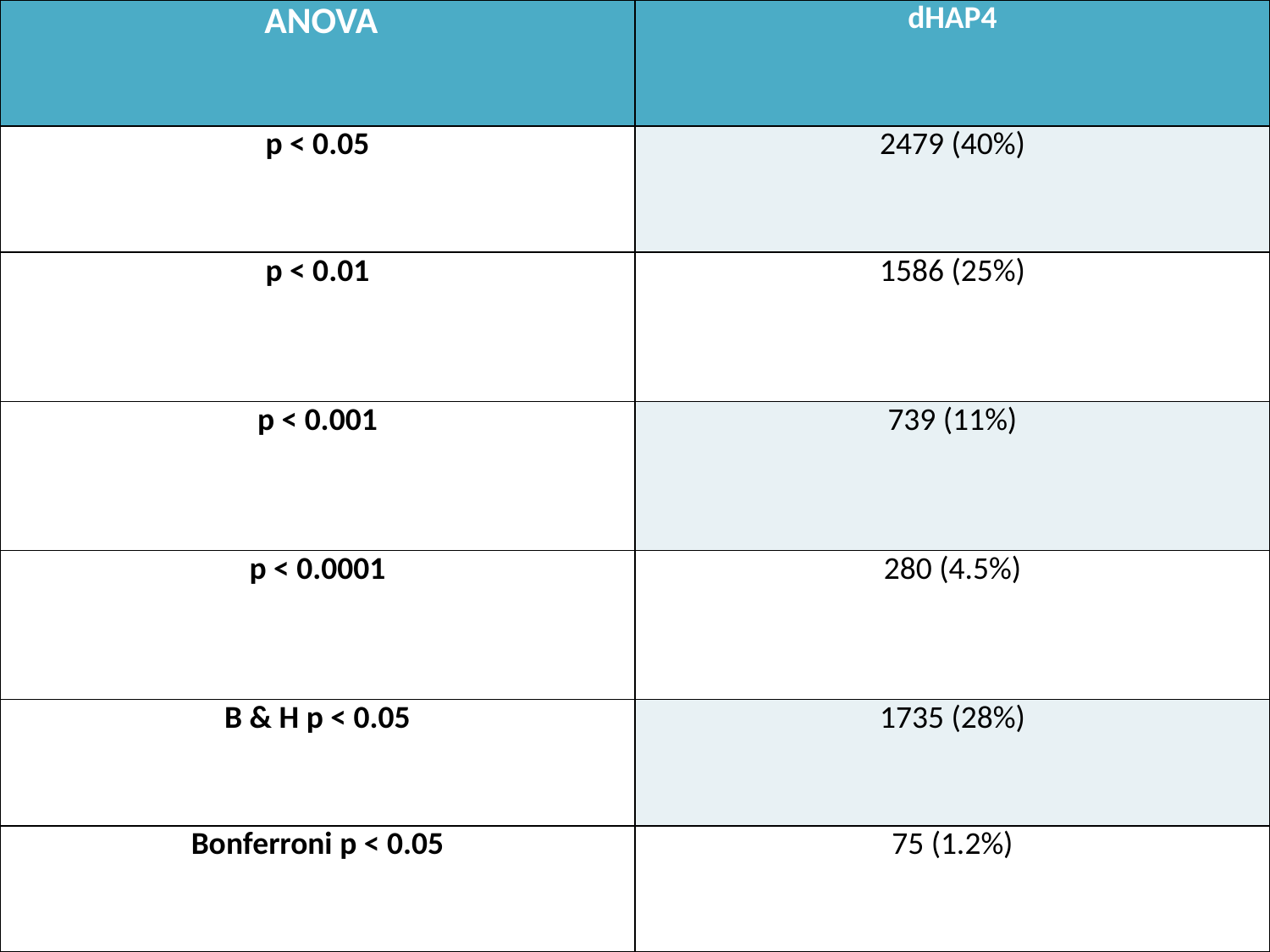

| ANOVA | dHAP4 |
| --- | --- |
| p < 0.05 | 2479 (40%) |
| p < 0.01 | 1586 (25%) |
| p < 0.001 | 739 (11%) |
| p < 0.0001 | 280 (4.5%) |
| B & H p < 0.05 | 1735 (28%) |
| Bonferroni p < 0.05 | 75 (1.2%) |